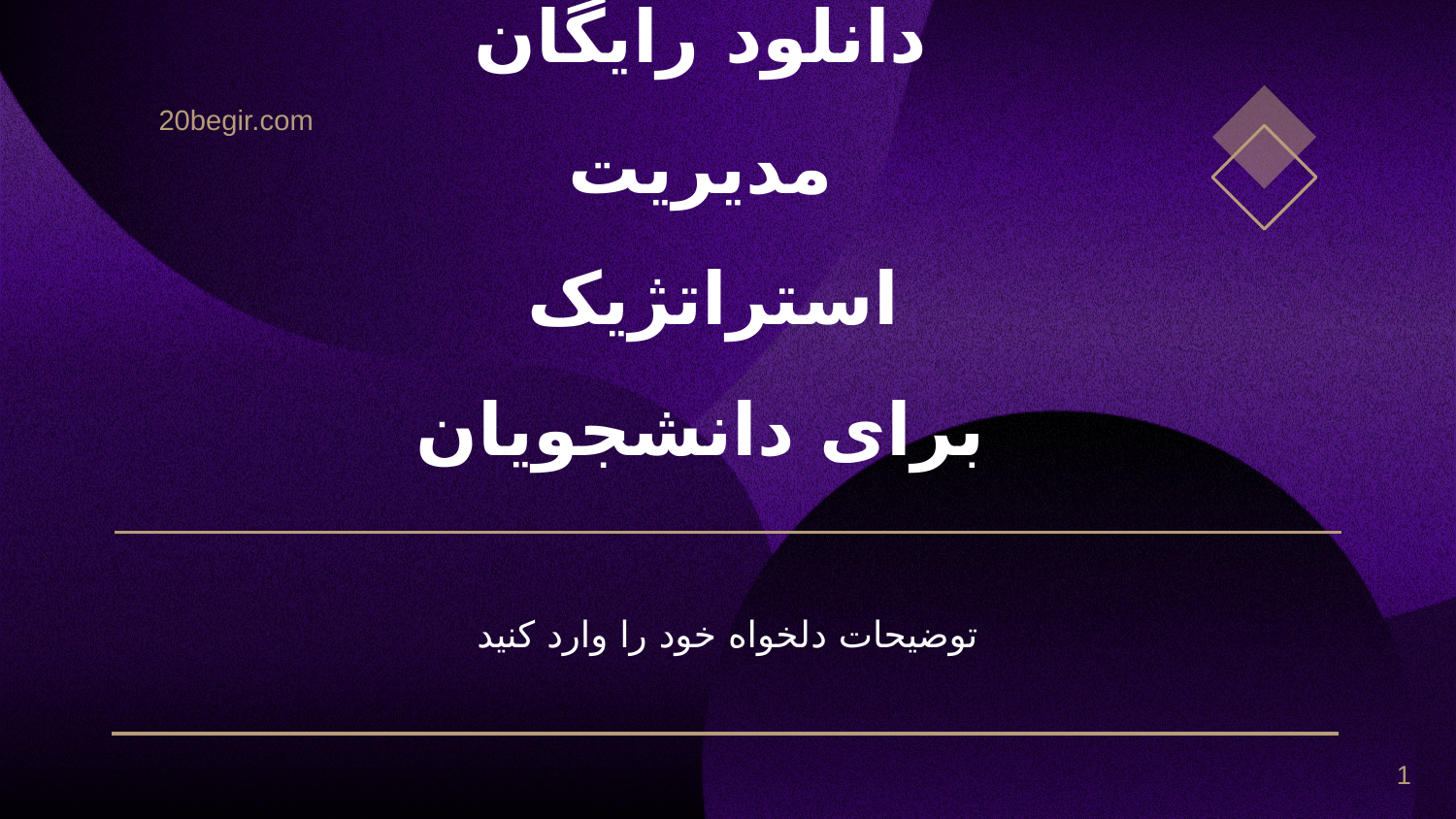

20begir.com
# دانلود رایگان مدیریت استراتژیک برای دانشجویان
توضیحات دلخواه خود را وارد کنید
1